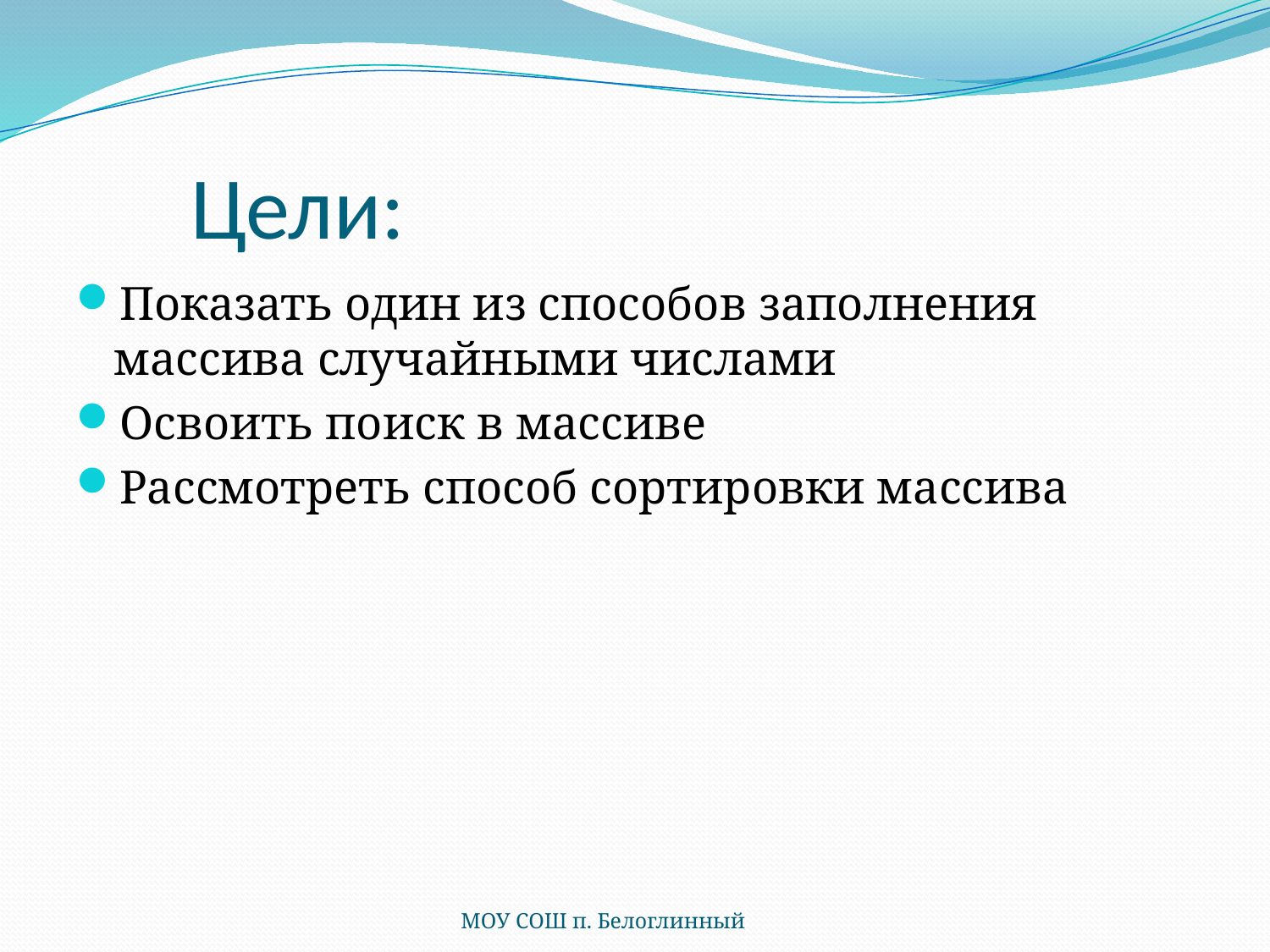

# Цели:
Показать один из способов заполнения массива случайными числами
Освоить поиск в массиве
Рассмотреть способ сортировки массива
МОУ СОШ п. Белоглинный